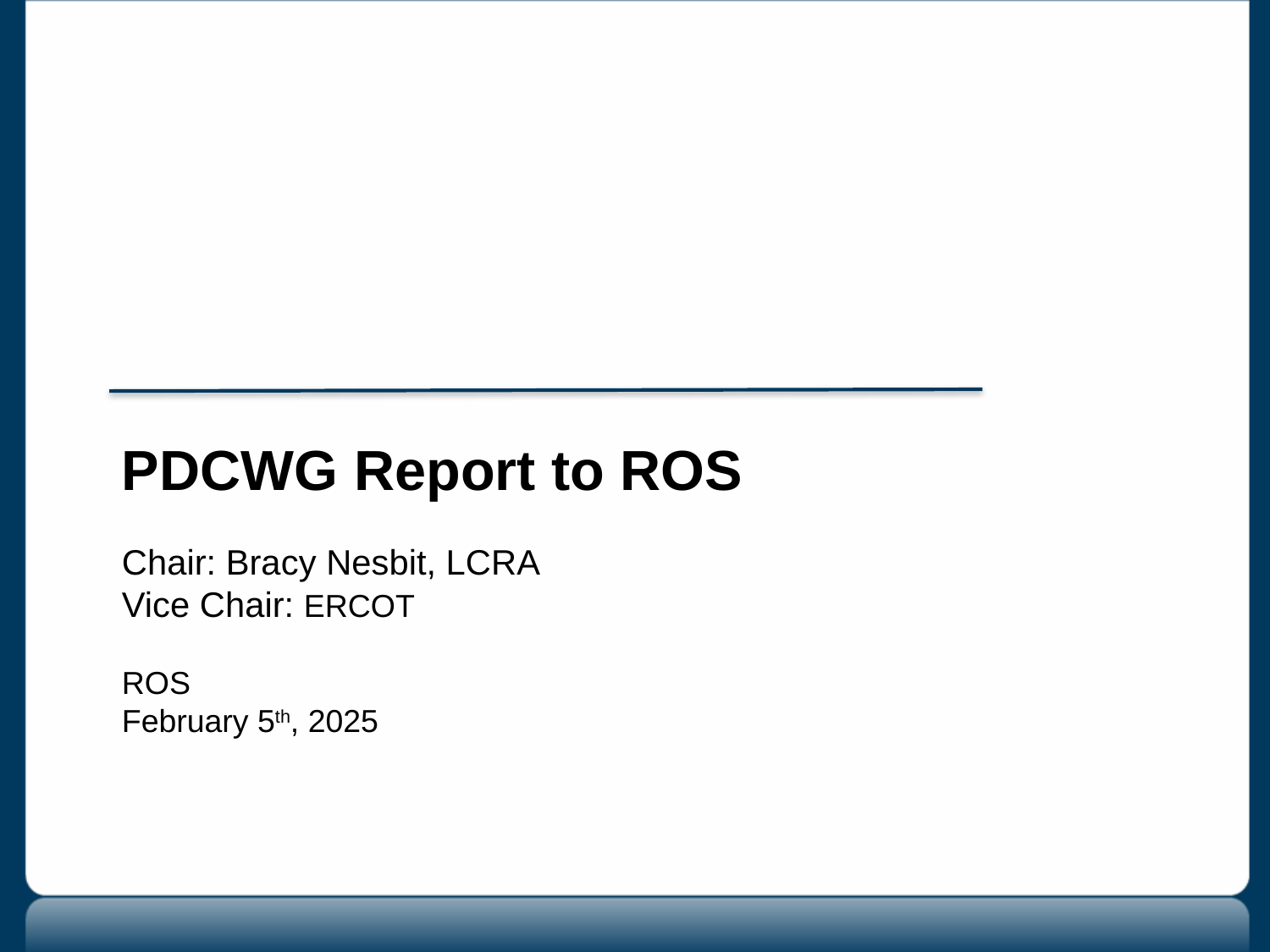

PDCWG Report to ROS

Chair: Bracy Nesbit, LCRA
Vice Chair: ERCOT

ROS
February 5th, 2025